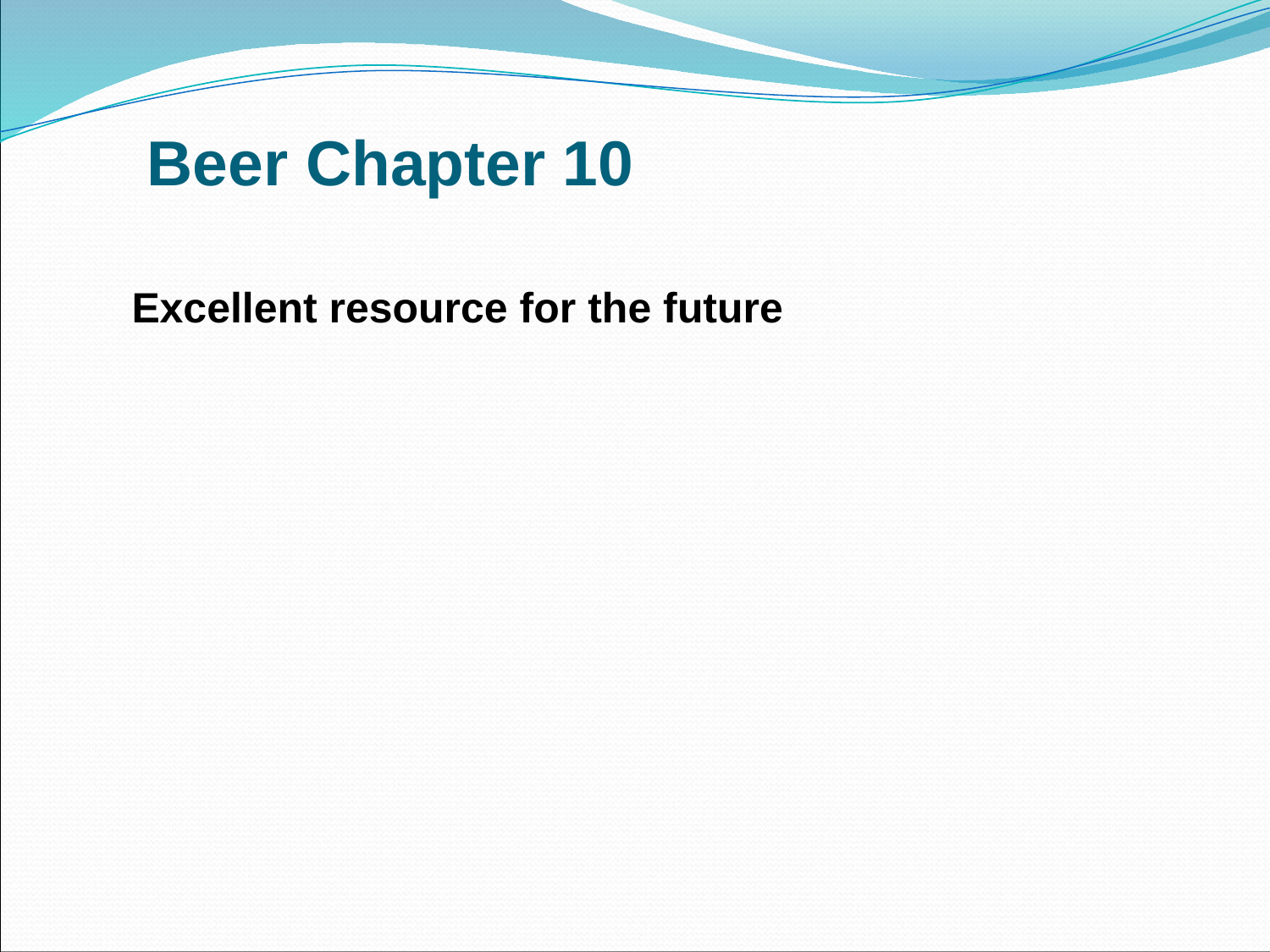

# Beer Chapter 10
Excellent resource for the future